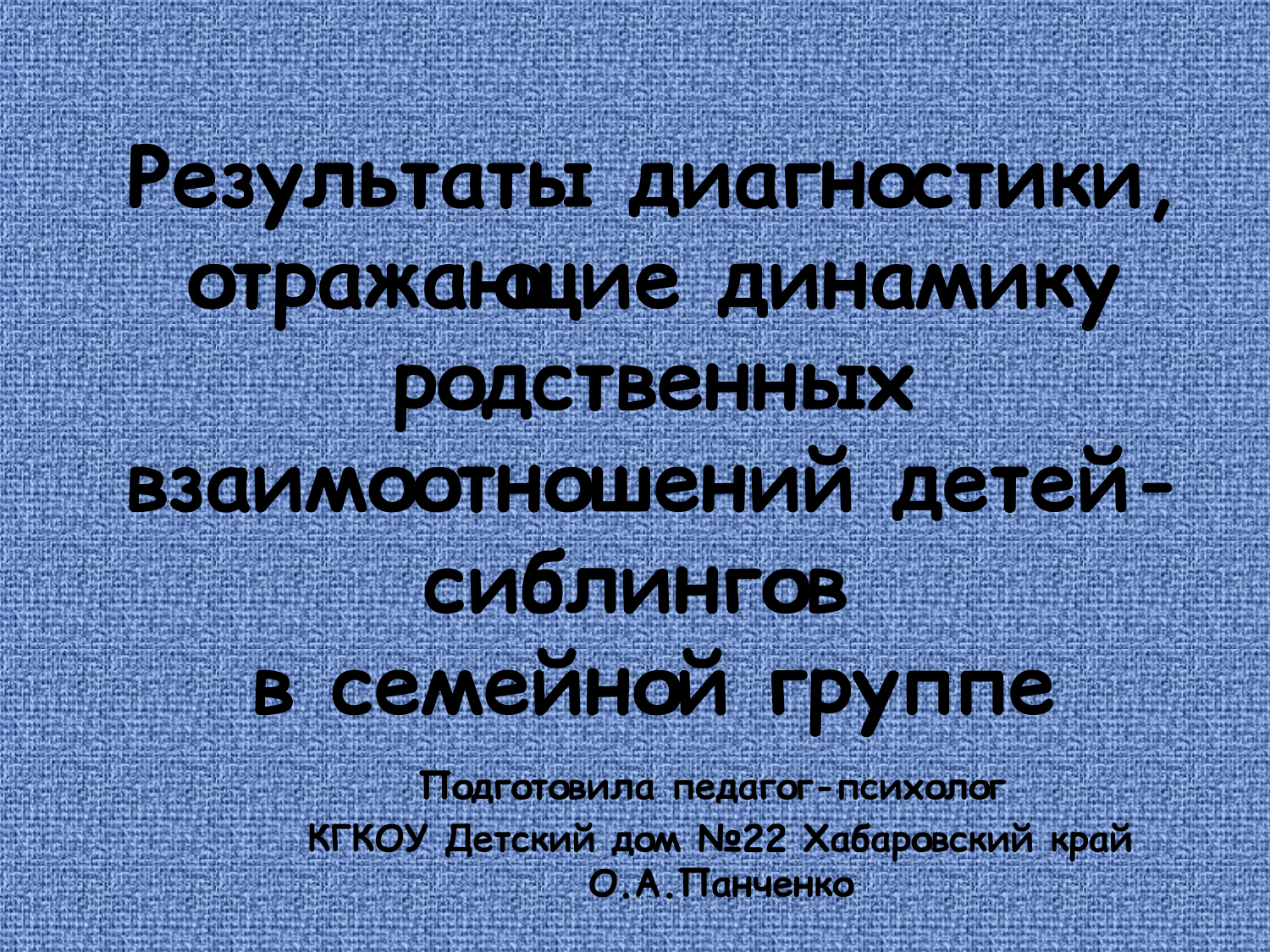

# Результаты диагностики, отражающие динамику родственных взаимоотношений детей-сиблингов в семейной группе
Подготовила педагог-психолог
КГКОУ Детский дом №22 Хабаровский край О.А.Панченко